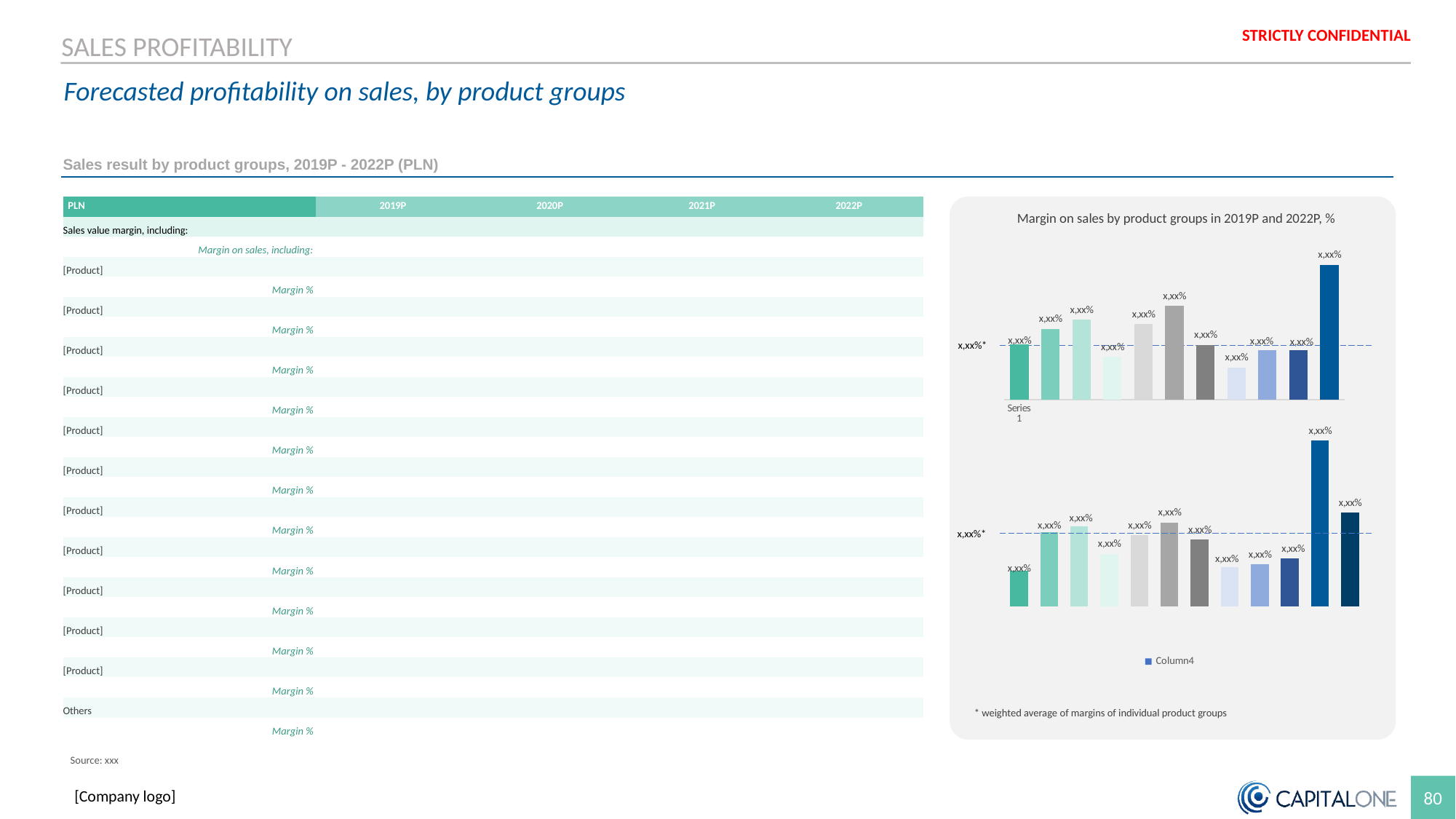

SALES PROFITABILITY
Forecasted profitability on sales, by product groups

Sales result by product groups, 2019P - 2022P (PLN)

| PLN | 2019P | 2020P | 2021P | 2022P |
| --- | --- | --- | --- | --- |
| Sales value margin, including: |  |  |  |  |
| Margin on sales, including: |  |  |  |  |
| [Product] |  |  |  |  |
| Margin % |  |  |  |  |
| [Product] |  |  |  |  |
| Margin % |  |  |  |  |
| [Product] |  |  |  |  |
| Margin % |  |  |  |  |
| [Product] |  |  |  |  |
| Margin % |  |  |  |  |
| [Product] |  |  |  |  |
| Margin % |  |  |  |  |
| [Product] |  |  |  |  |
| Margin % |  |  |  |  |
| [Product] |  |  |  |  |
| Margin % |  |  |  |  |
| [Product] |  |  |  |  |
| Margin % |  |  |  |  |
| [Product] |  |  |  |  |
| Margin % |  |  |  |  |
| [Product] |  |  |  |  |
| Margin % |  |  |  |  |
| [Product] |  |  |  |  |
| Margin % |  |  |  |  |
| Others |  |  |  |  |
| Margin % |  |  |  |  |
Margin on sales by product groups in 2019P and 2022P, %

### Chart

| Category | Column4 |
|---|---|
|  | 0.5351893280602856 |
|  | 0.6008813880521151 |
|  | 0.6389316584552772 |
|  | 0.48168287649834035 |
|  | 0.6215213942857247 |
|  | 0.698807691128221 |
|  | 0.5332264836989624 |
|  | 0.436539916153135 |
|  | 0.5095319880906614 |
|  | 0.5088584145551464 |
|  | 0.8733477333596779 |
x,xx%*

### Chart

| Category | Column4 |
|---|---|
|  [Product]  | 0.45 |
|  [Product]  | 0.6138 |
|  [Product]  | 0.6387 |
|  [Product]  | 0.5226 |
|  [Product]  | 0.6016 |
|  [Product]  | 0.6545 |
|  [Product]  | 0.5824 |
|  [Product]  | 0.4667 |
|  [Product]  | 0.4782 |
|  [Product]  | 0.503 |
|  [Product]  | 1.0 |
|  [Product]  | 0.6963 |
x,xx%*
* weighted average of margins of individual product groups
Source: xxx